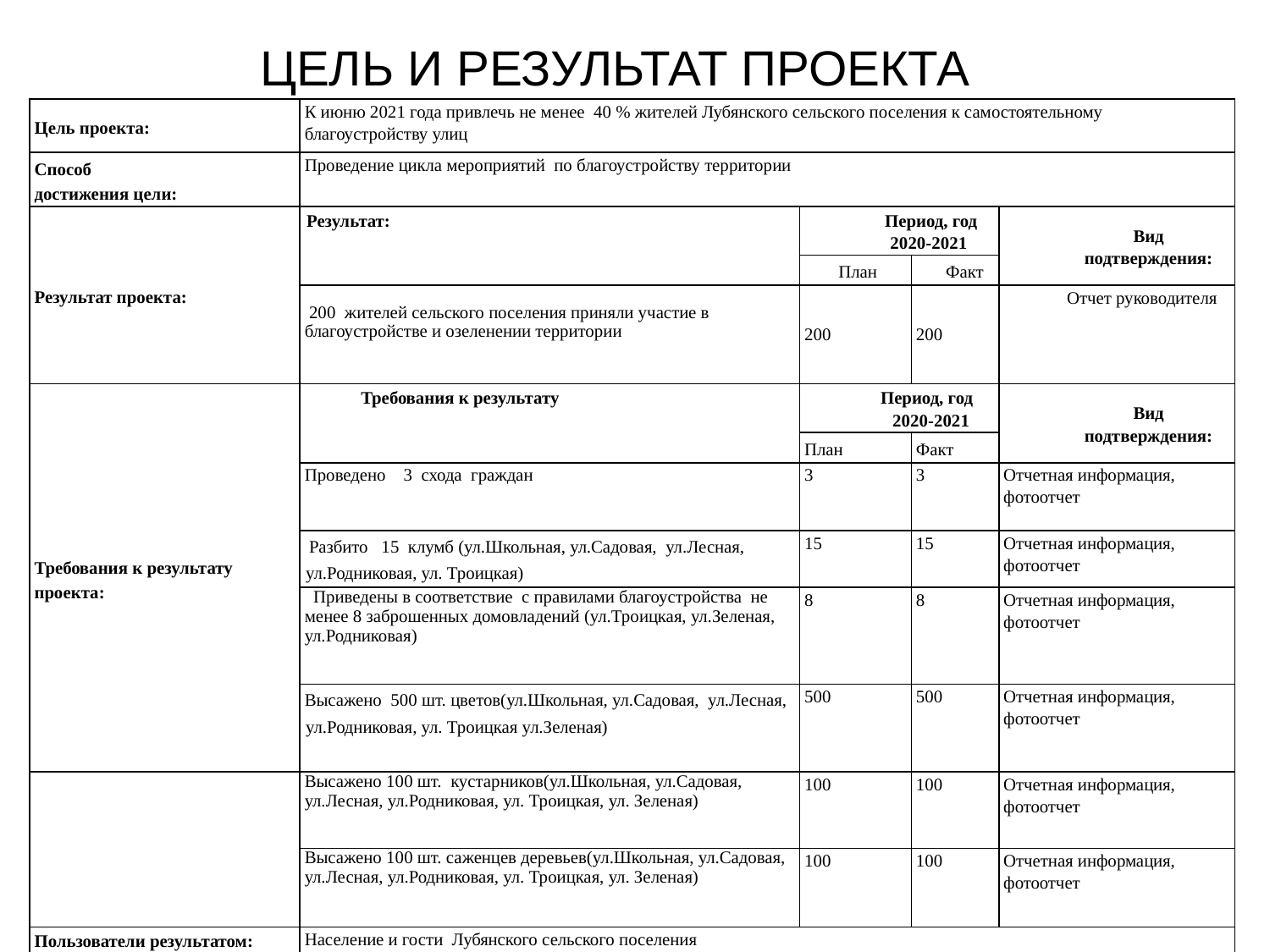

ЦЕЛЬ И РЕЗУЛЬТАТ ПРОЕКТА
| Цель проекта: | К июню 2021 года привлечь не менее 40 % жителей Лубянского сельского поселения к самостоятельному благоустройству улиц |  |  |  |
| --- | --- | --- | --- | --- |
| Способ достижения цели: | Проведение цикла мероприятий по благоустройству территории |  |  |  |
| Результат проекта: | Результат: | Период, год 2020-2021 |  | Вид подтверждения: |
|  |  | План | Факт |  |
|  | 200 жителей сельского поселения приняли участие в благоустройстве и озеленении территории | 200 | 200 | Отчет руководителя |
| Требования к результату проекта: | Требования к результату | Период, год 2020-2021 |  | Вид подтверждения: |
|  |  | План | Факт |  |
|  | Проведено 3 схода граждан | 3 | 3 | Отчетная информация, фотоотчет |
|  | Разбито 15 клумб (ул.Школьная, ул.Садовая, ул.Лесная, ул.Родниковая, ул. Троицкая) | 15 | 15 | Отчетная информация, фотоотчет |
|  | Приведены в соответствие с правилами благоустройства не менее 8 заброшенных домовладений (ул.Троицкая, ул.Зеленая, ул.Родниковая) | 8 | 8 | Отчетная информация, фотоотчет |
|  | Высажено 500 шт. цветов(ул.Школьная, ул.Садовая, ул.Лесная, ул.Родниковая, ул. Троицкая ул.Зеленая) | 500 | 500 | Отчетная информация, фотоотчет |
|  | Высажено 100 шт. кустарников(ул.Школьная, ул.Садовая, ул.Лесная, ул.Родниковая, ул. Троицкая, ул. Зеленая) | 100 | 100 | Отчетная информация, фотоотчет |
|  | Высажено 100 шт. саженцев деревьев(ул.Школьная, ул.Садовая, ул.Лесная, ул.Родниковая, ул. Троицкая, ул. Зеленая) | 100 | 100 | Отчетная информация, фотоотчет |
| Пользователи результатом: | Население и гости Лубянского сельского поселения |  |  |  |